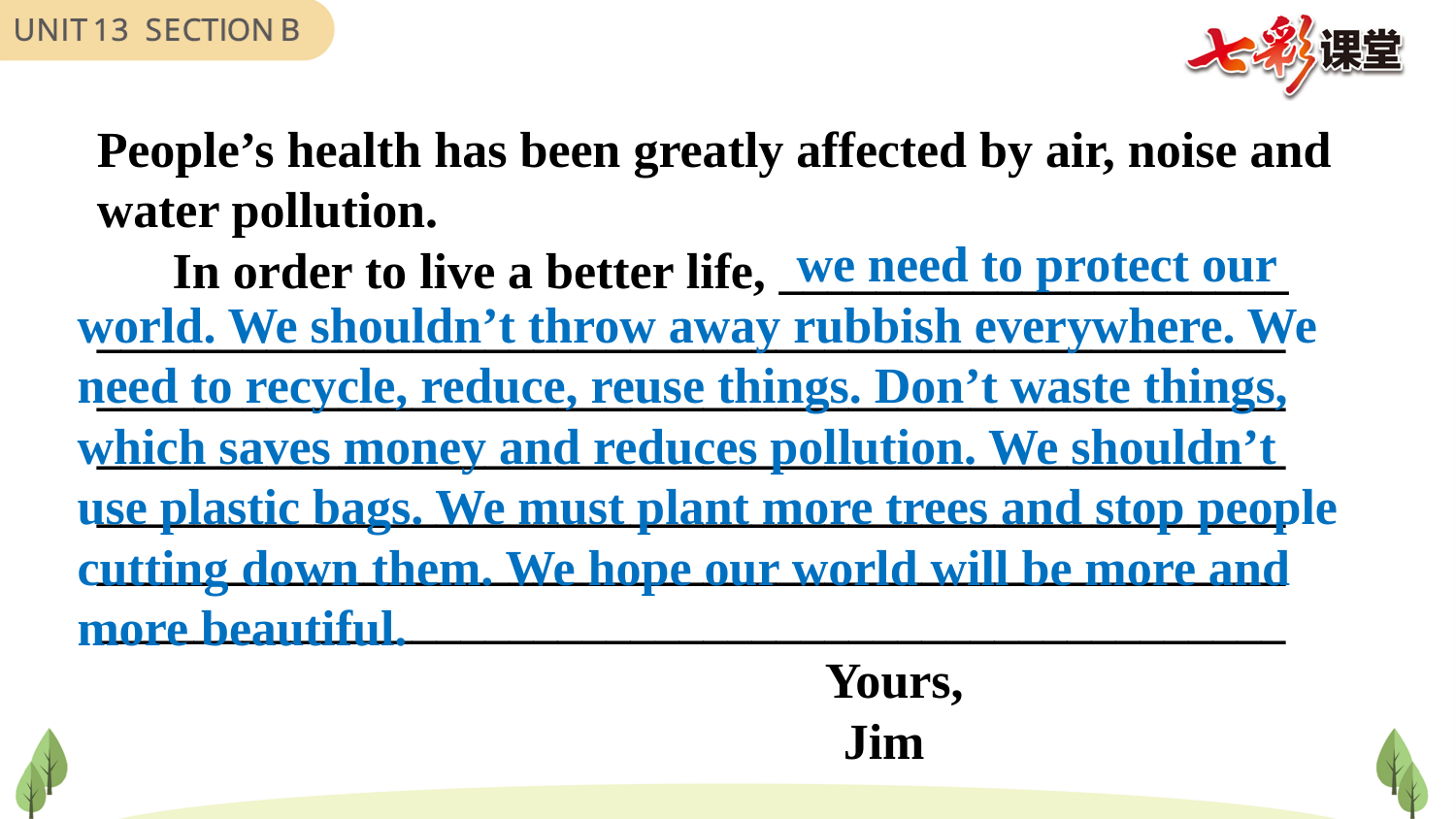

People’s health has been greatly affected by air, noise and water pollution.
      In order to live a better life, _____________________
_________________________________________________
_________________________________________________
_________________________________________________
_________________________________________________
_________________________________________________
_________________________________________________
					Yours,
				             Jim
                                                         we need to protect our world. We shouldn’t throw away rubbish everywhere. We need to recycle, reduce, reuse things. Don’t waste things, which saves money and reduces pollution. We shouldn’t use plastic bags. We must plant more trees and stop people cutting down them. We hope our world will be more and more beautiful.